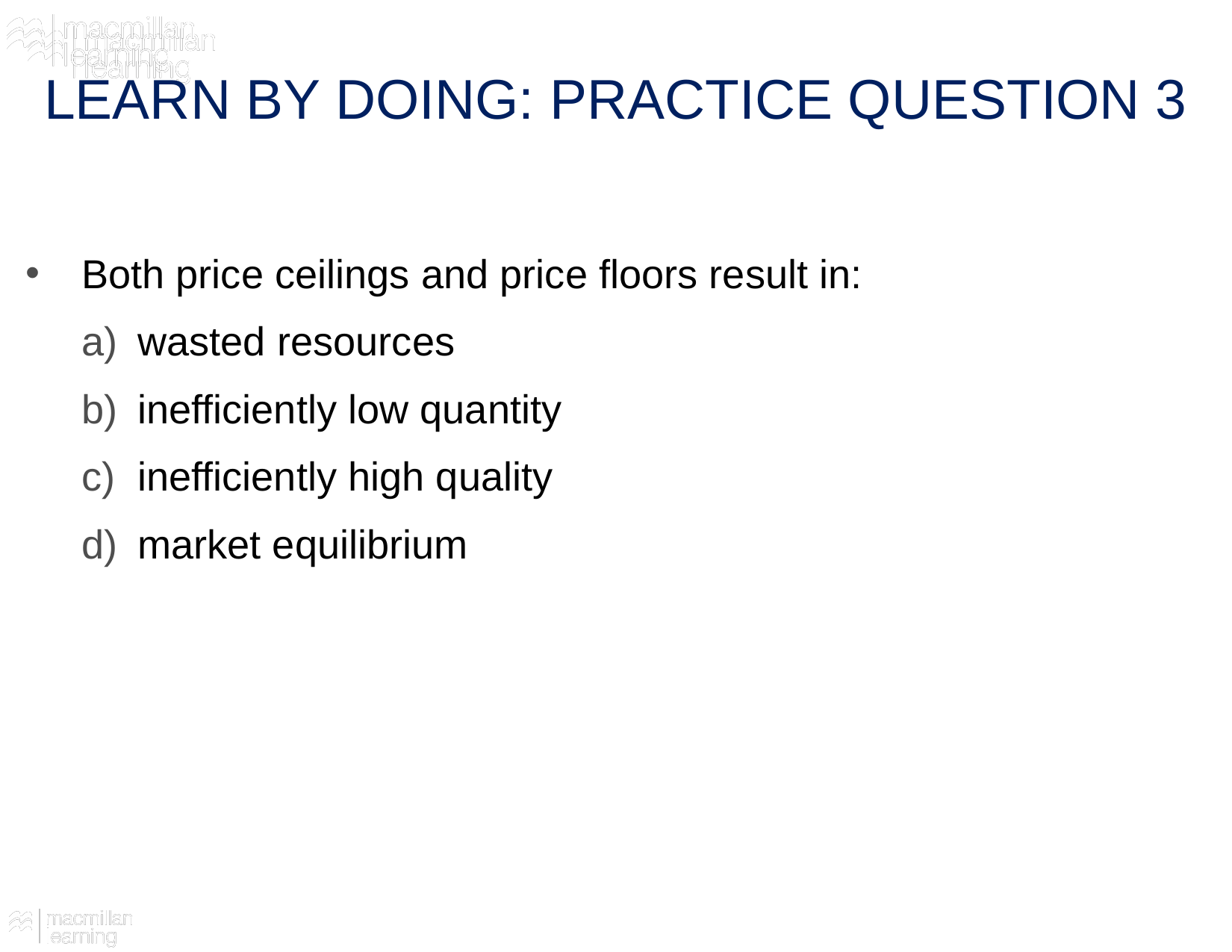

# LEARN BY DOING: PRACTICE QUESTION 3
Both price ceilings and price floors result in:
wasted resources
inefficiently low quantity
inefficiently high quality
market equilibrium